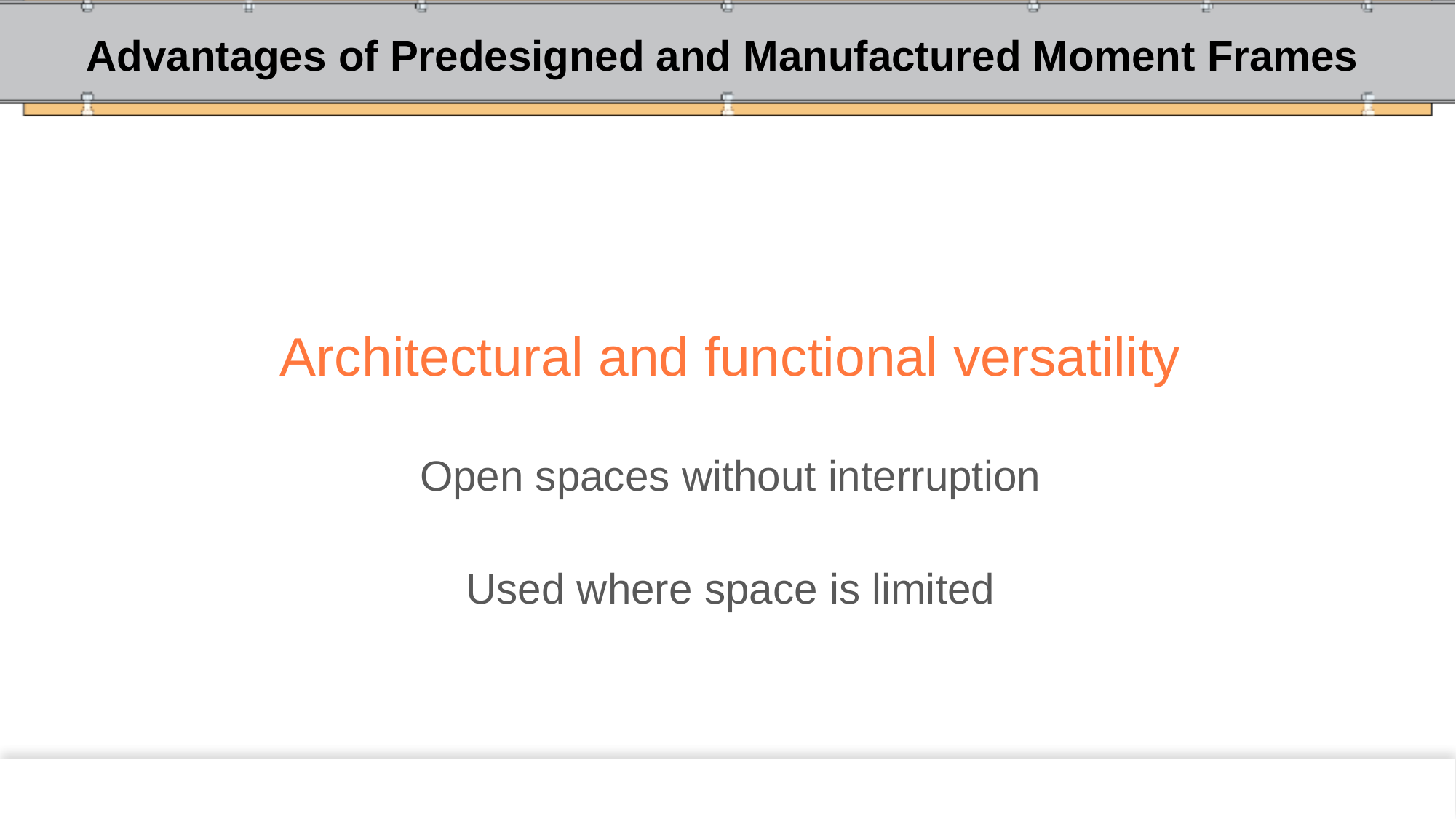

# Advantages of Predesigned and Manufactured Moment Frames

Time saver in design
New code requirements are tedious and time consuming:
Design and detailing required
Production of steel and welding specifications
Review of steel shop drawings and welding procedure specifications
Widely used
Ease of construction
Architectural and functional versatility
Open spaces without interruption
Used where space is limited